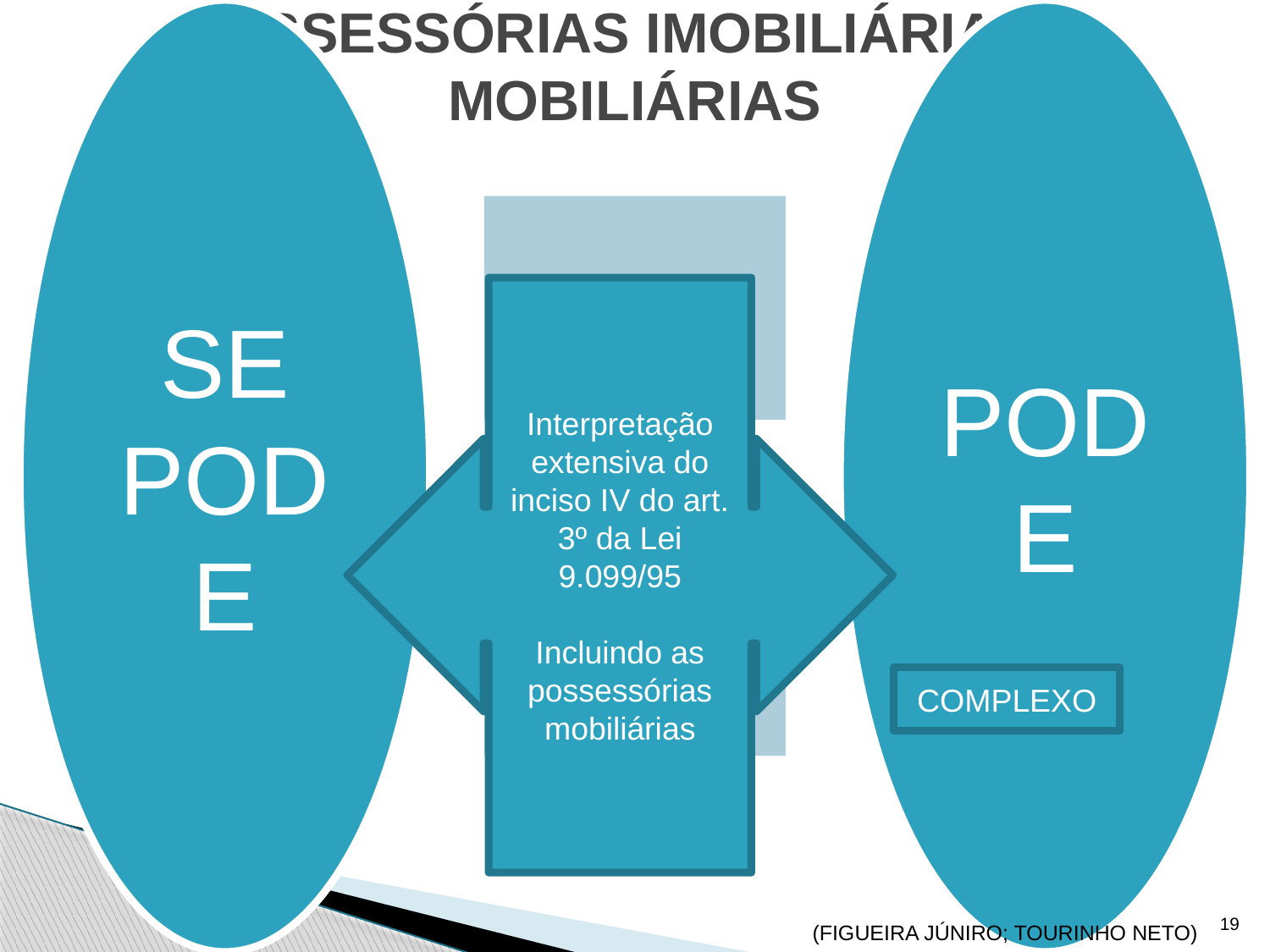

# POSSESSÓRIAS IMOBILIÁRIAS X MOBILIÁRIAS
SE PODE
COMPLEXO
PODE
Interpretação extensiva do inciso IV do art. 3º da Lei 9.099/95

Incluindo as possessórias mobiliárias
COMPLEXO
19
(FIGUEIRA JÚNIRO; TOURINHO NETO)